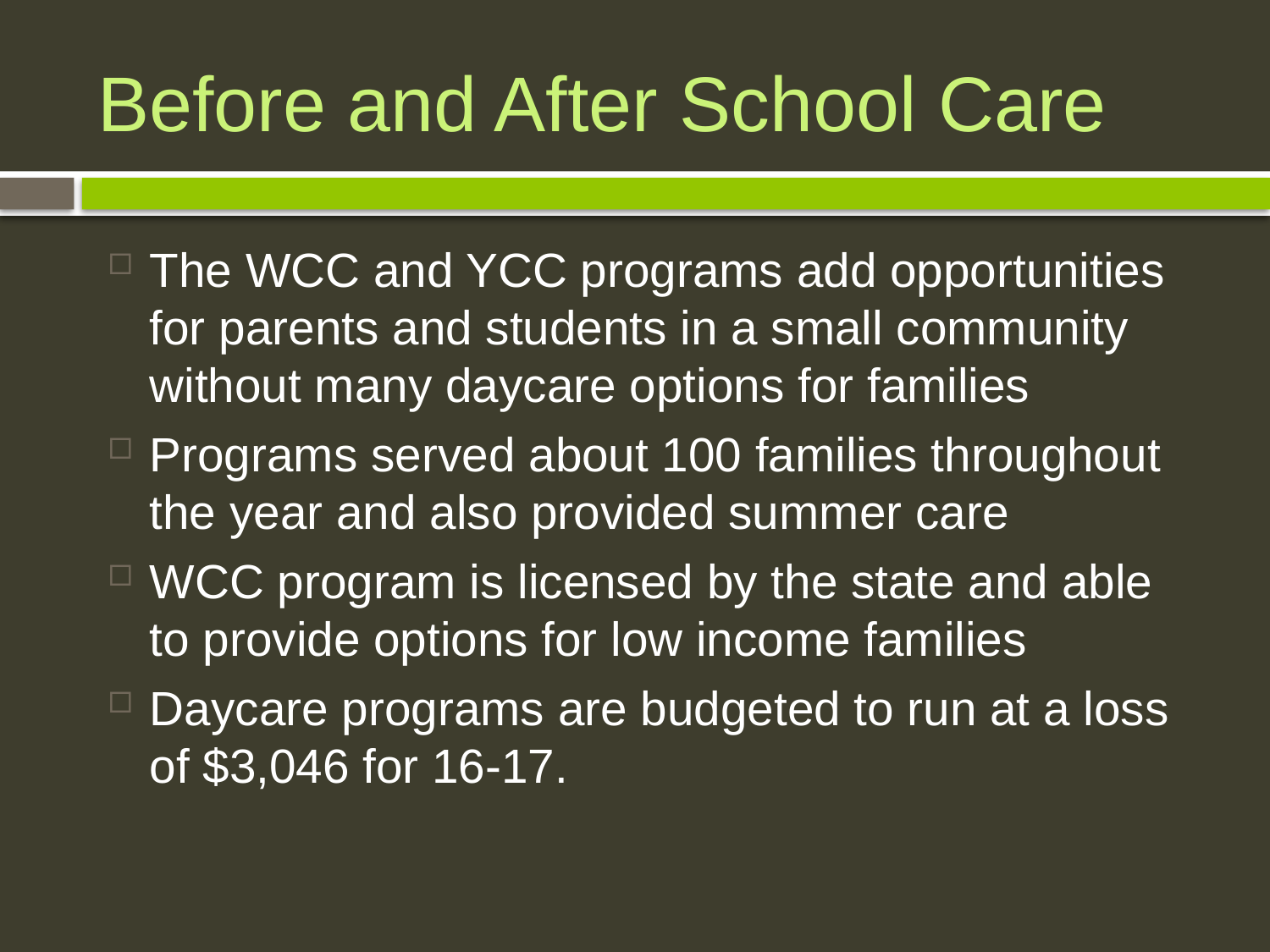

# Before and After School Care
The WCC and YCC programs add opportunities for parents and students in a small community without many daycare options for families
Programs served about 100 families throughout the year and also provided summer care
WCC program is licensed by the state and able to provide options for low income families
Daycare programs are budgeted to run at a loss of $3,046 for 16-17.